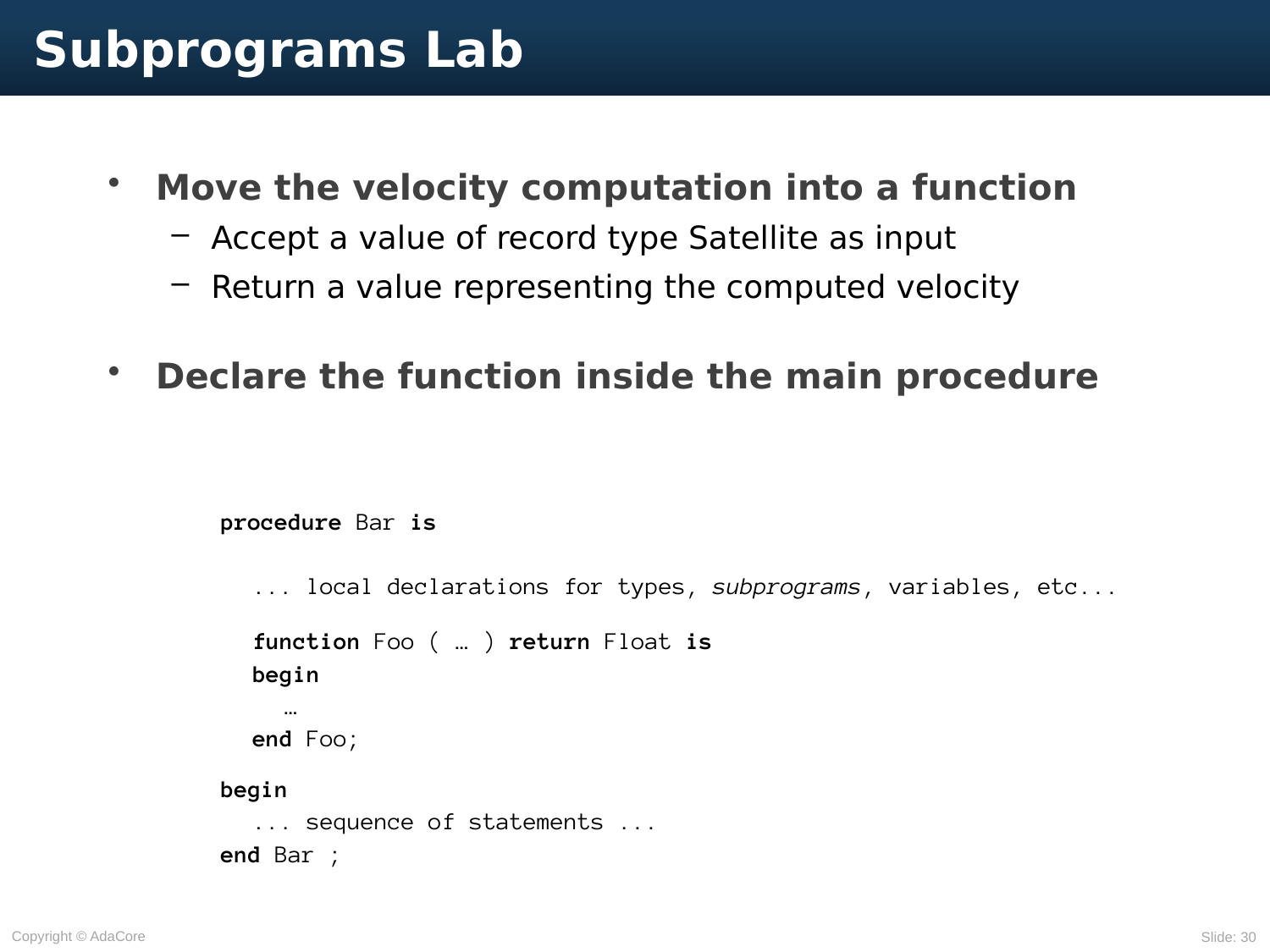

# Subprograms Lab
Move the velocity computation into a function
Accept a value of record type Satellite as input
Return a value representing the computed velocity
Declare the function inside the main procedure
procedure Bar is

	... local declarations for types, subprograms, variables, etc...

	function Foo ( … ) return Float is
	begin
		…
	end Foo;

begin
	... sequence of statements ...
end Bar ;